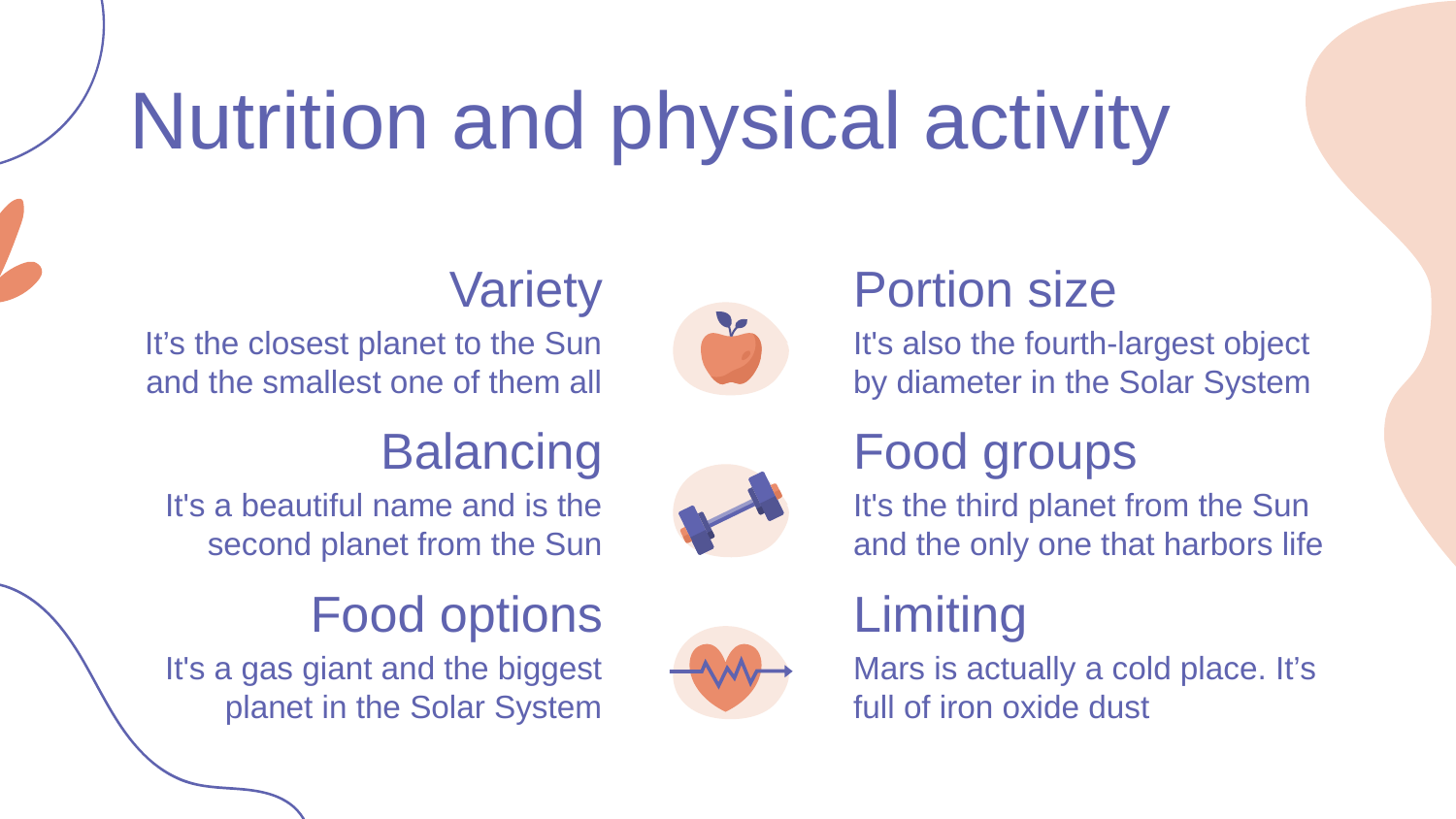

# Nutrition and physical activity
Variety
Portion size

It’s the closest planet to the Sun and the smallest one of them all
It's also the fourth-largest object by diameter in the Solar System
Balancing
Food groups

It's a beautiful name and is the second planet from the Sun
It's the third planet from the Sun and the only one that harbors life

Food options
Limiting

It's a gas giant and the biggest planet in the Solar System
Mars is actually a cold place. It’s full of iron oxide dust